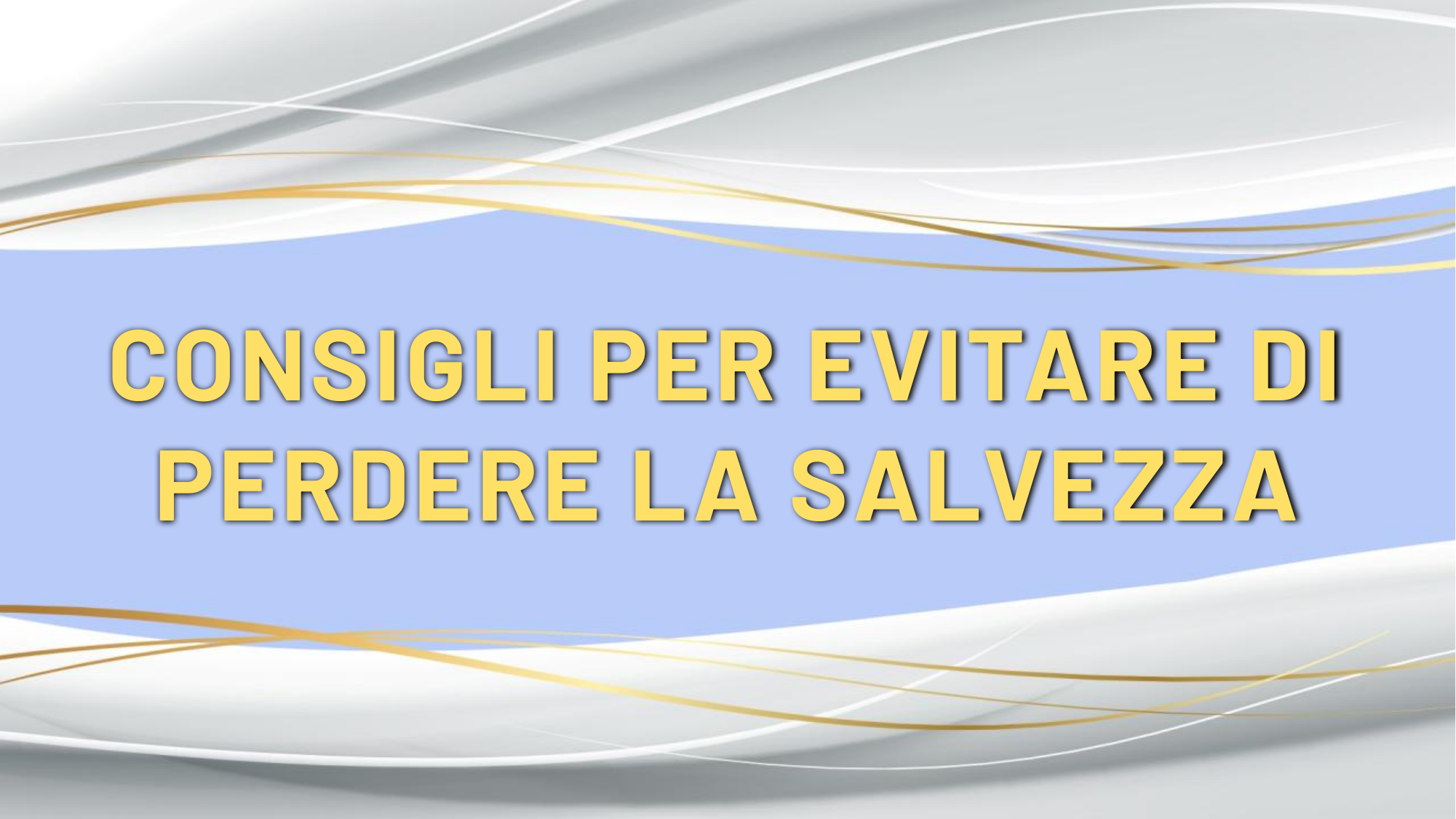

CONSIGLI PER EVITARE DI PERDERE LA SALVEZZA